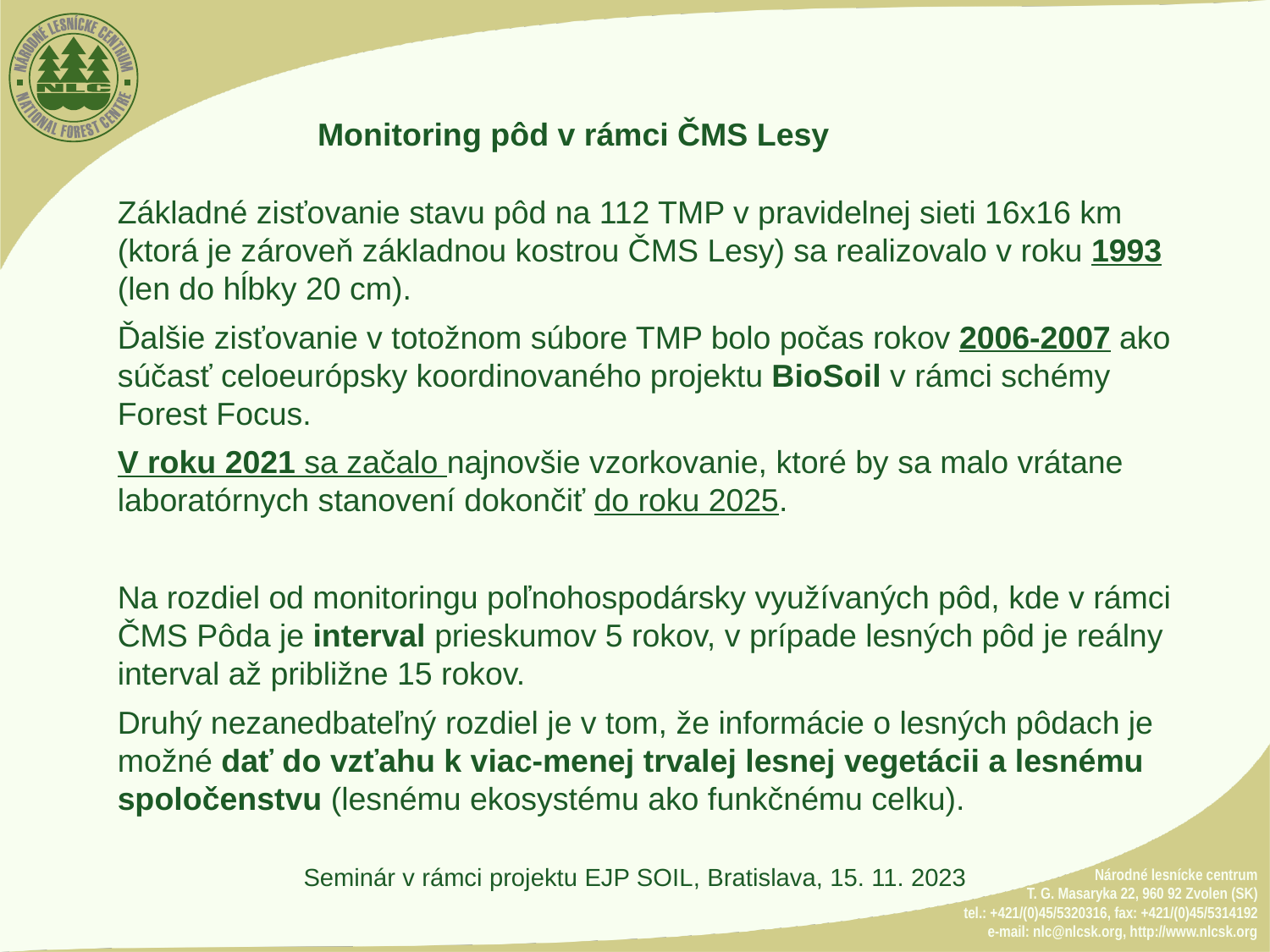

Monitoring pôd v rámci ČMS Lesy
Základné zisťovanie stavu pôd na 112 TMP v pravidelnej sieti 16x16 km (ktorá je zároveň základnou kostrou ČMS Lesy) sa realizovalo v roku 1993 (len do hĺbky 20 cm).
Ďalšie zisťovanie v totožnom súbore TMP bolo počas rokov 2006-2007 ako súčasť celoeurópsky koordinovaného projektu BioSoil v rámci schémy Forest Focus.
V roku 2021 sa začalo najnovšie vzorkovanie, ktoré by sa malo vrátane laboratórnych stanovení dokončiť do roku 2025.

Na rozdiel od monitoringu poľnohospodársky využívaných pôd, kde v rámci ČMS Pôda je interval prieskumov 5 rokov, v prípade lesných pôd je reálny interval až približne 15 rokov.
Druhý nezanedbateľný rozdiel je v tom, že informácie o lesných pôdach je možné dať do vzťahu k viac-menej trvalej lesnej vegetácii a lesnému spoločenstvu (lesnému ekosystému ako funkčnému celku).
Seminár v rámci projektu EJP SOIL, Bratislava, 15. 11. 2023